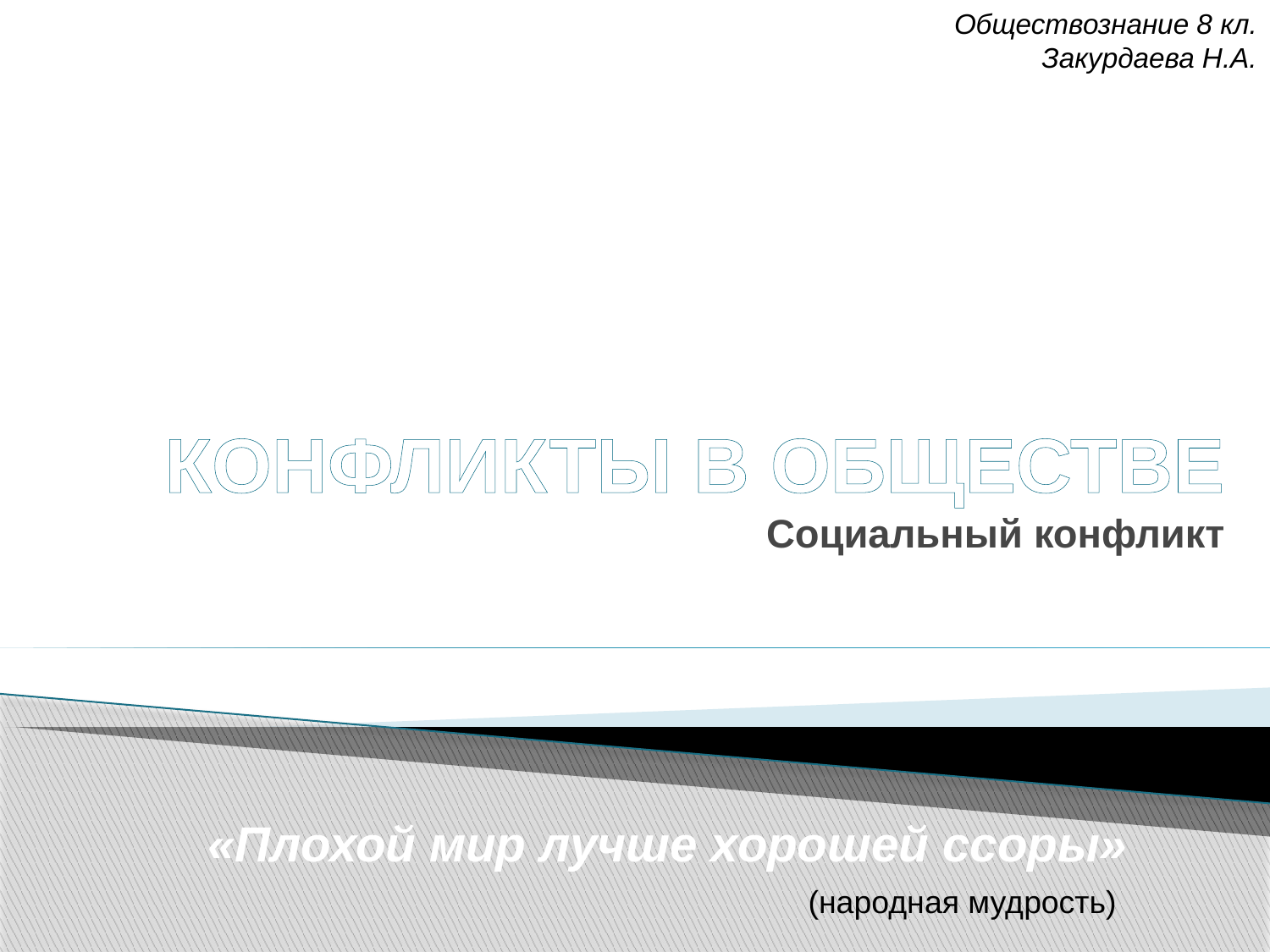

Обществознание 8 кл.
Закурдаева Н.А.
# КОНФЛИКТЫ В ОБЩЕСТВЕ Социальный конфликт
«Плохой мир лучше хорошей ссоры»
 (народная мудрость)